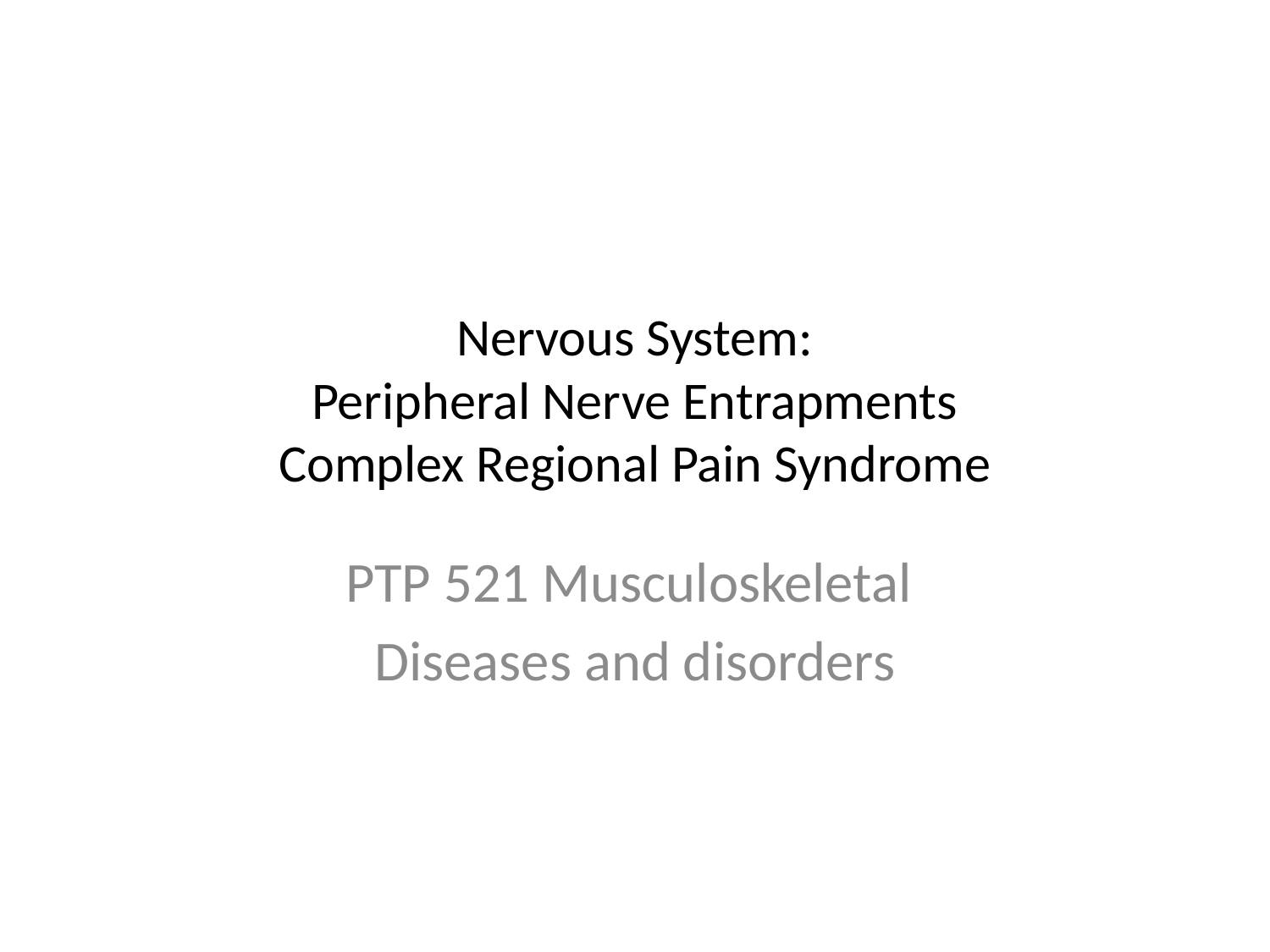

# Nervous System: Peripheral Nerve Entrapments Complex Regional Pain Syndrome
PTP 521 Musculoskeletal
Diseases and disorders